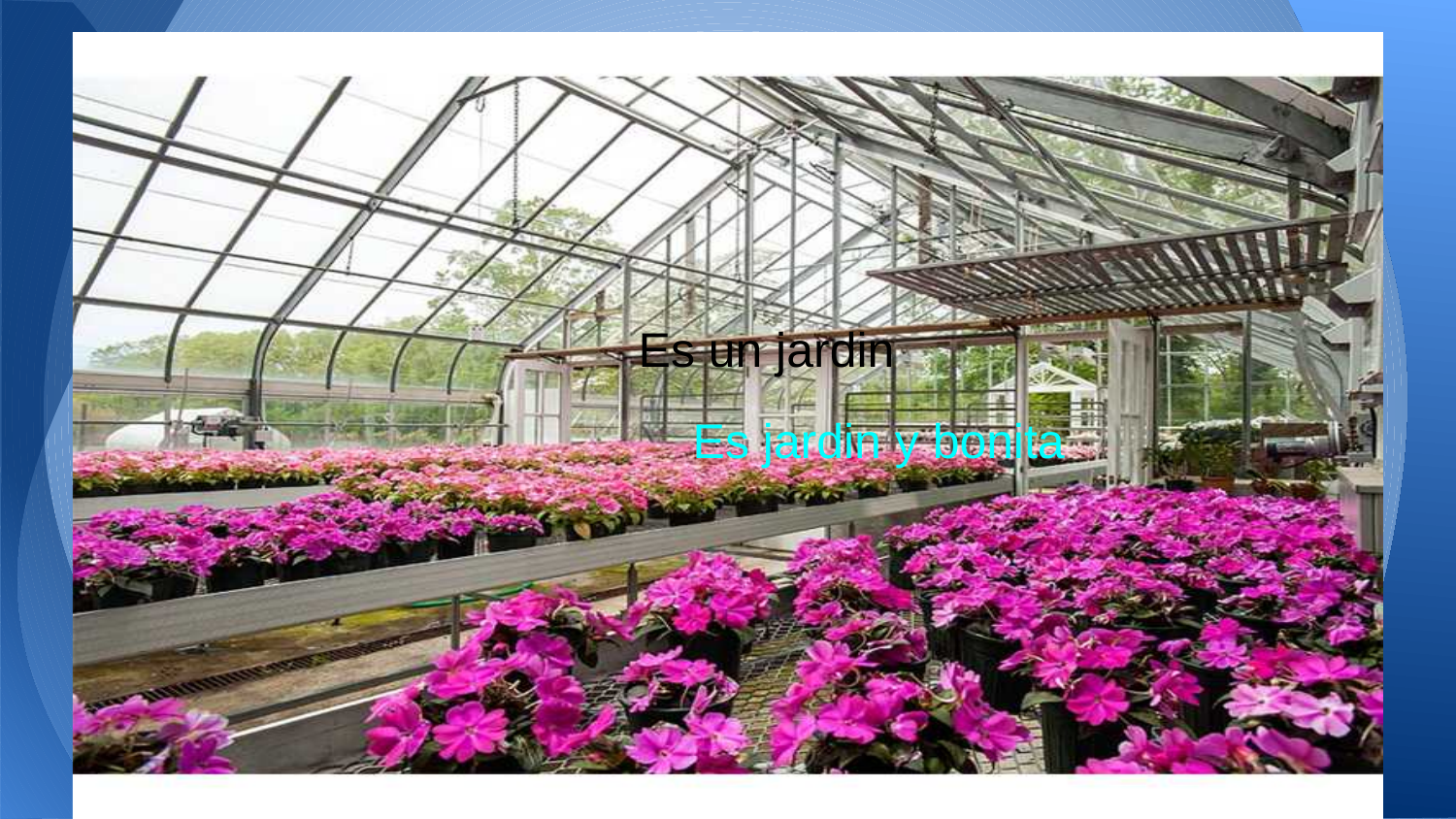

Es un jardin
#

                                                                    Es jardin y bonita